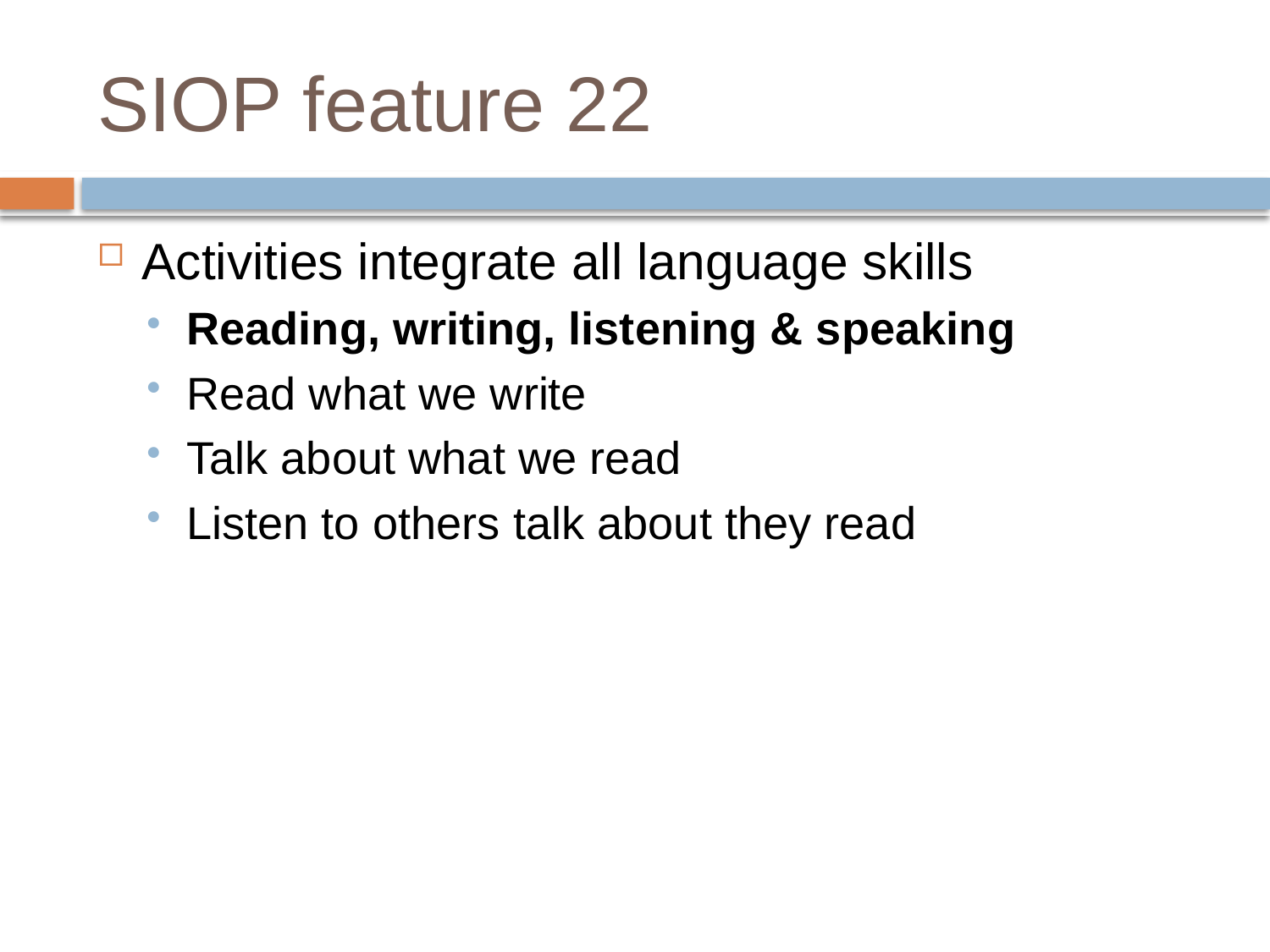

# SIOP feature 22
Activities integrate all language skills
Reading, writing, listening & speaking
Read what we write
Talk about what we read
Listen to others talk about they read